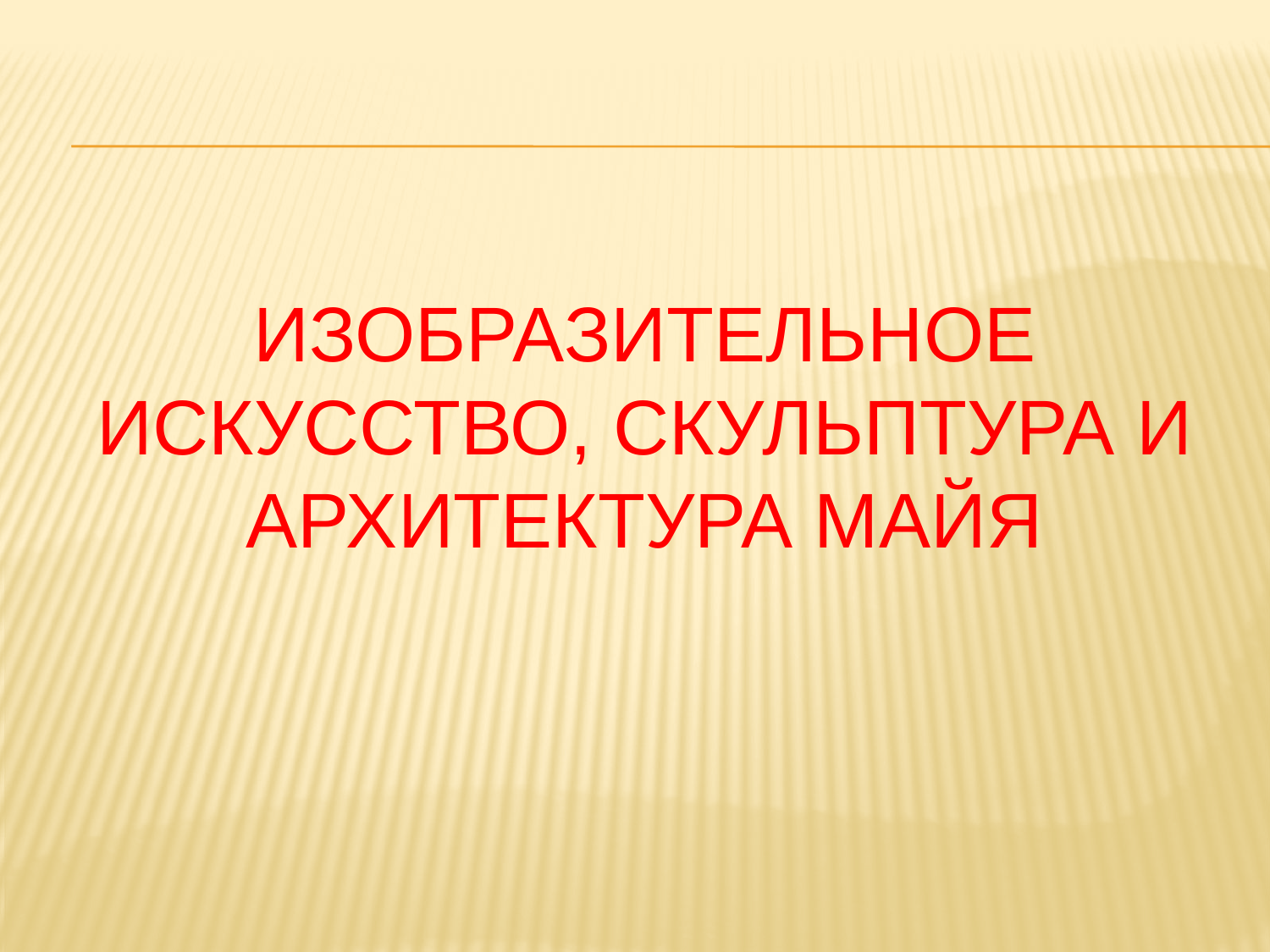

# Изобразительное искусство, скульптура и архитектура майя